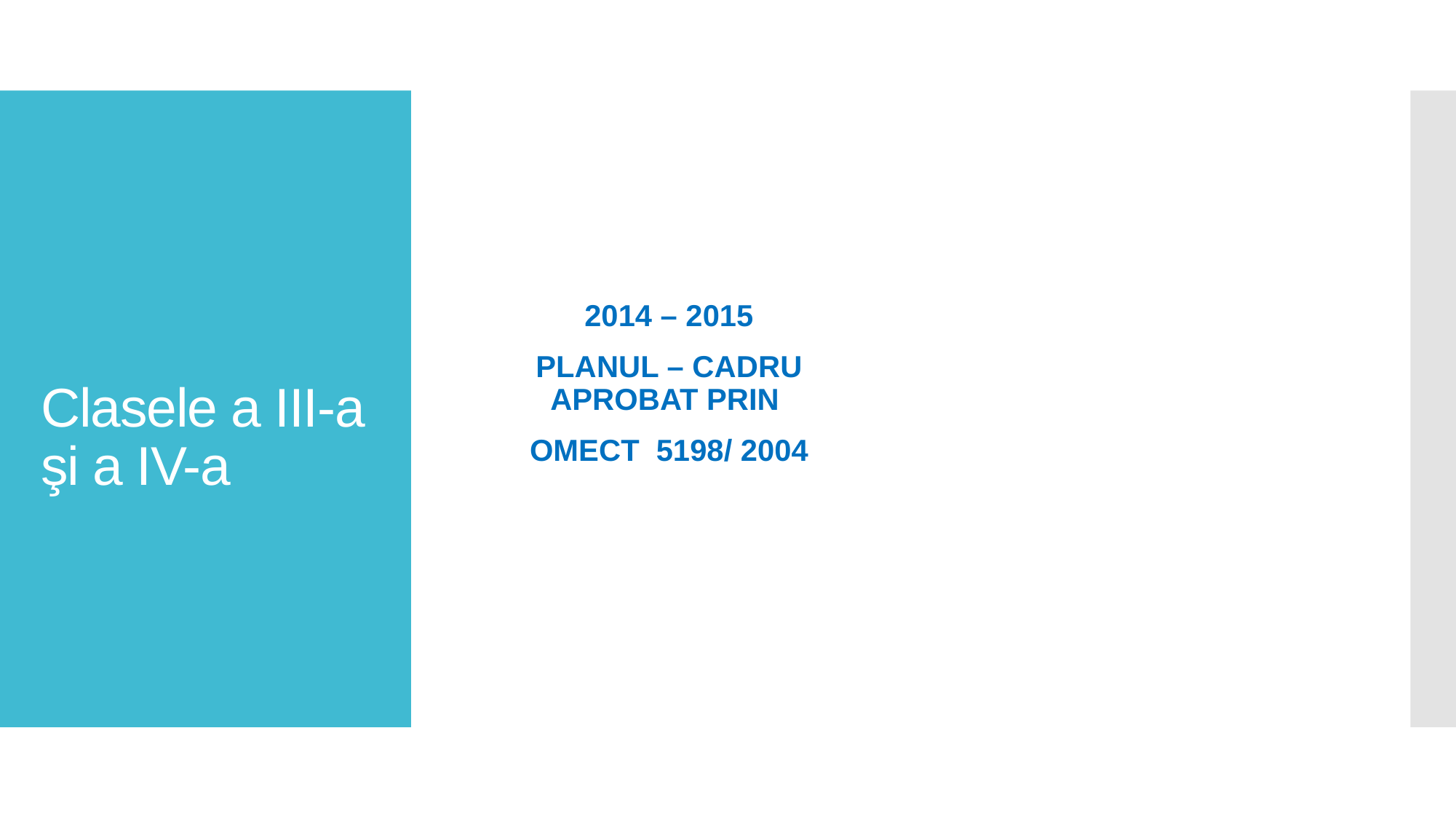

2014 – 2015
PLANUL – CADRU APROBAT PRIN
OMECT  5198/ 2004

# Clasele a III-a şi a IV-a